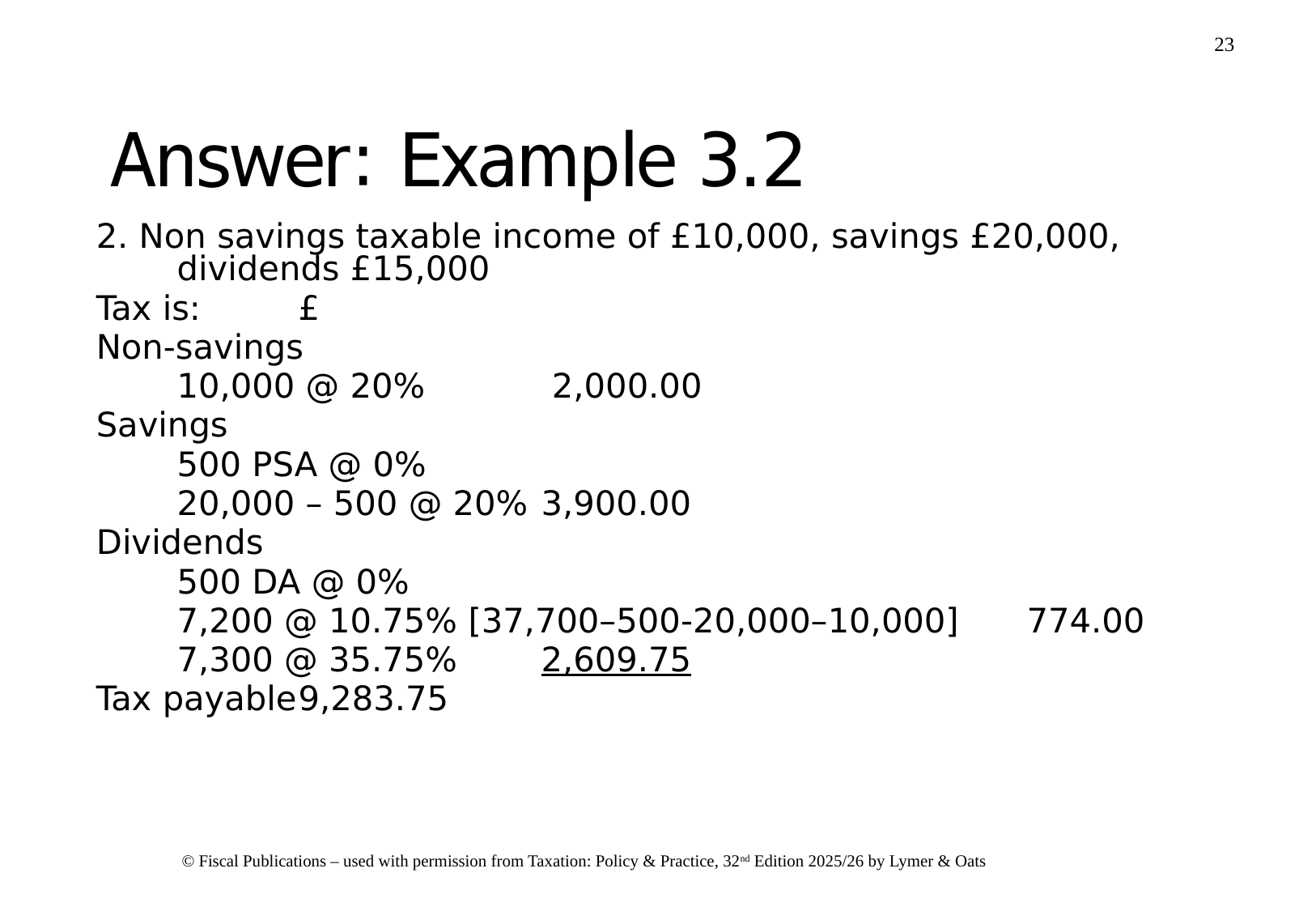

# Answer: Example 3.2
2. Non savings taxable income of £10,000, savings £20,000, dividends £15,000
Tax is:	£
Non-savings
    	10,000 @ 20% 	 2,000.00
Savings
	500 PSA @ 0%
	20,000 – 500 @ 20%	3,900.00
Dividends
    	500 DA @ 0%
	7,200 @ 10.75% [37,700–500-20,000–10,000]	774.00
	7,300 @ 35.75%	2,609.75
Tax payable	9,283.75